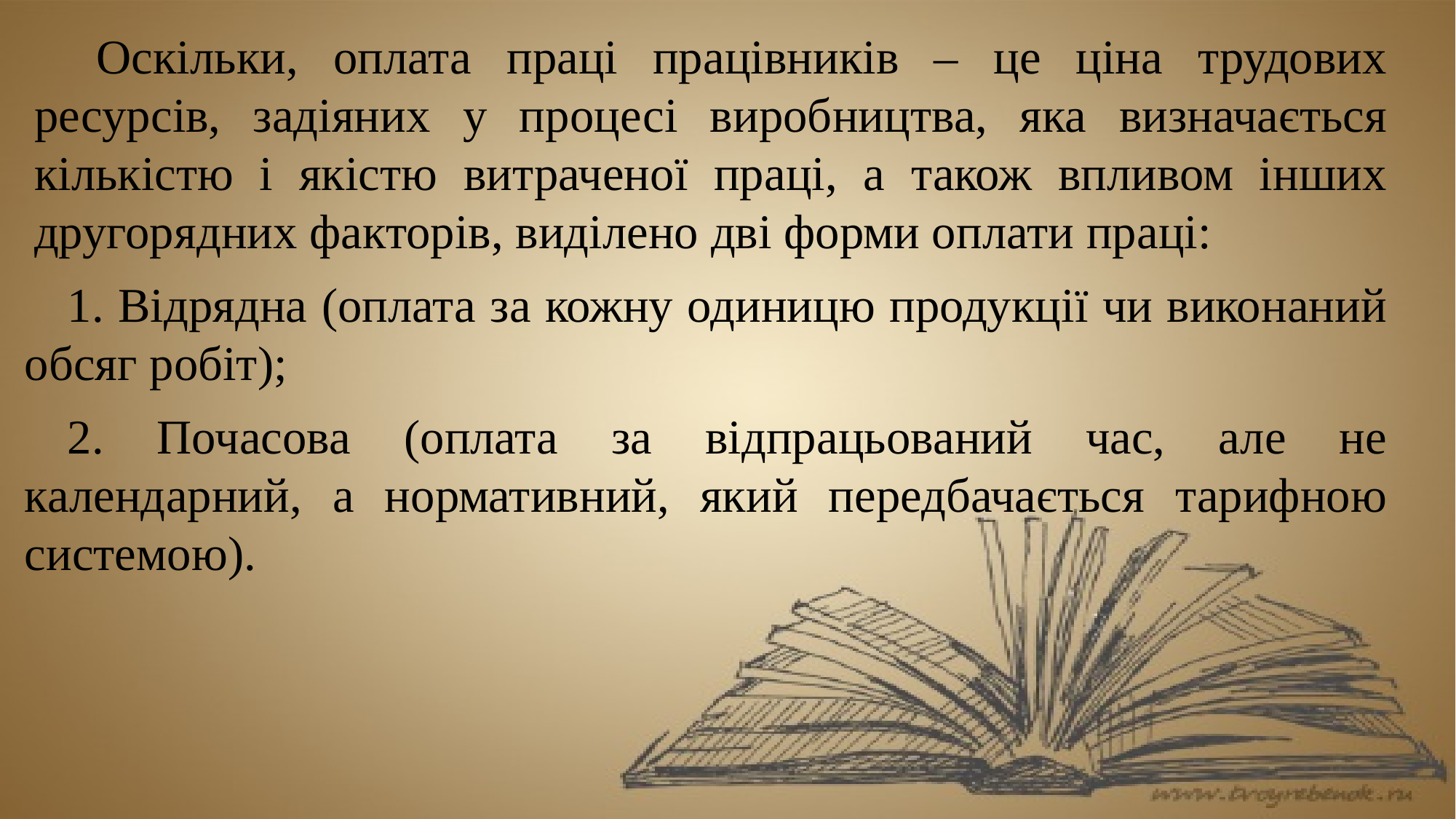

Оскільки, оплата праці працівників – це ціна трудових ресурсів, задіяних у процесі виробництва, яка визначається кількістю і якістю витраченої праці, а також впливом інших другорядних факторів, виділено дві форми оплати праці:
1. Відрядна (оплата за кожну одиницю продукції чи виконаний обсяг робіт);
2. Почасова (оплата за відпрацьований час, але не календарний, а нормативний, який передбачається тарифною системою).